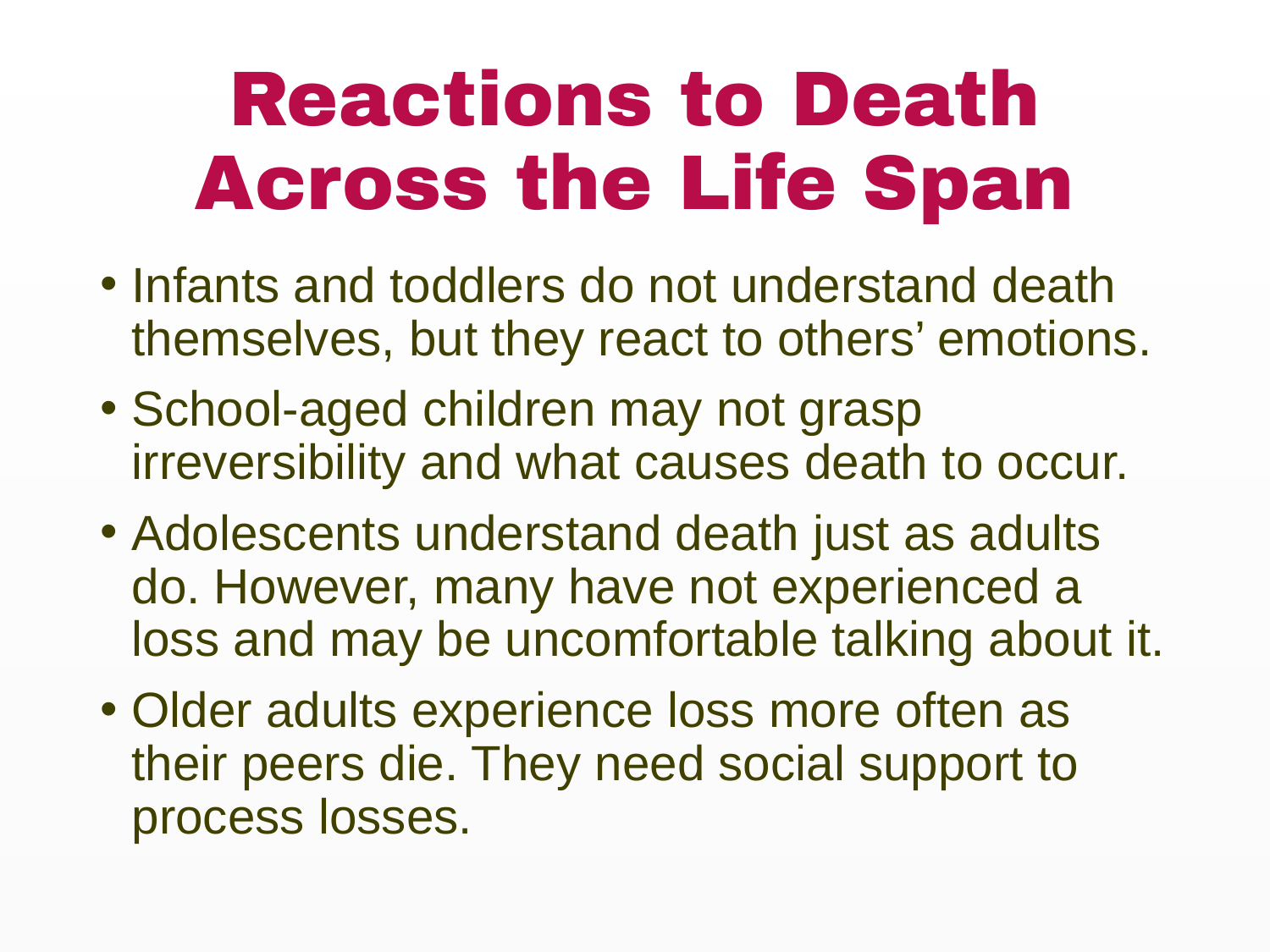

# Reactions to Death Across the Life Span
Infants and toddlers do not understand death themselves, but they react to others’ emotions.
School-aged children may not grasp irreversibility and what causes death to occur.
Adolescents understand death just as adults do. However, many have not experienced a loss and may be uncomfortable talking about it.
Older adults experience loss more often as their peers die. They need social support to process losses.